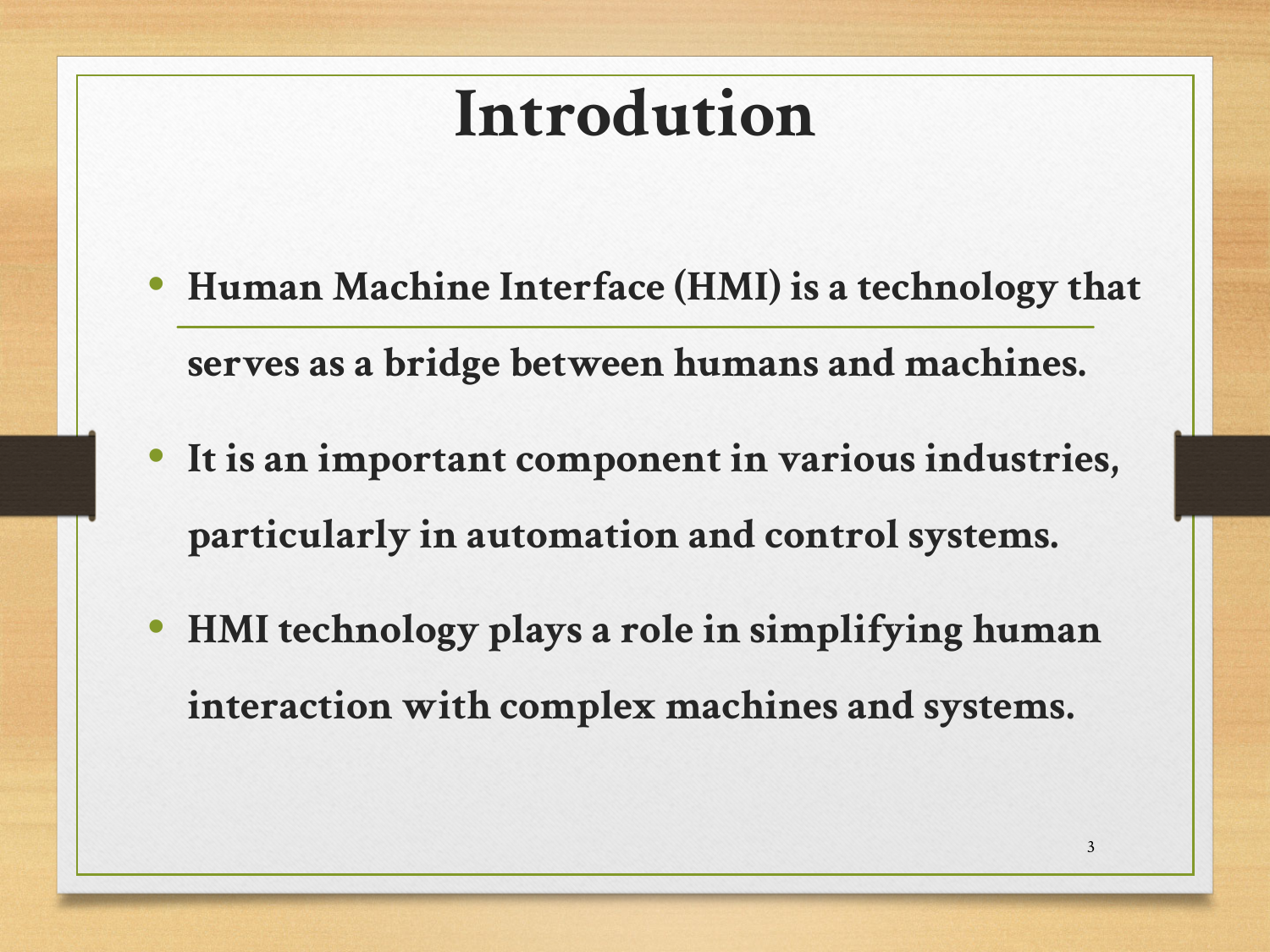

# Introdution
Human Machine Interface (HMI) is a technology that serves as a bridge between humans and machines.
It is an important component in various industries, particularly in automation and control systems.
HMI technology plays a role in simplifying human interaction with complex machines and systems.
3